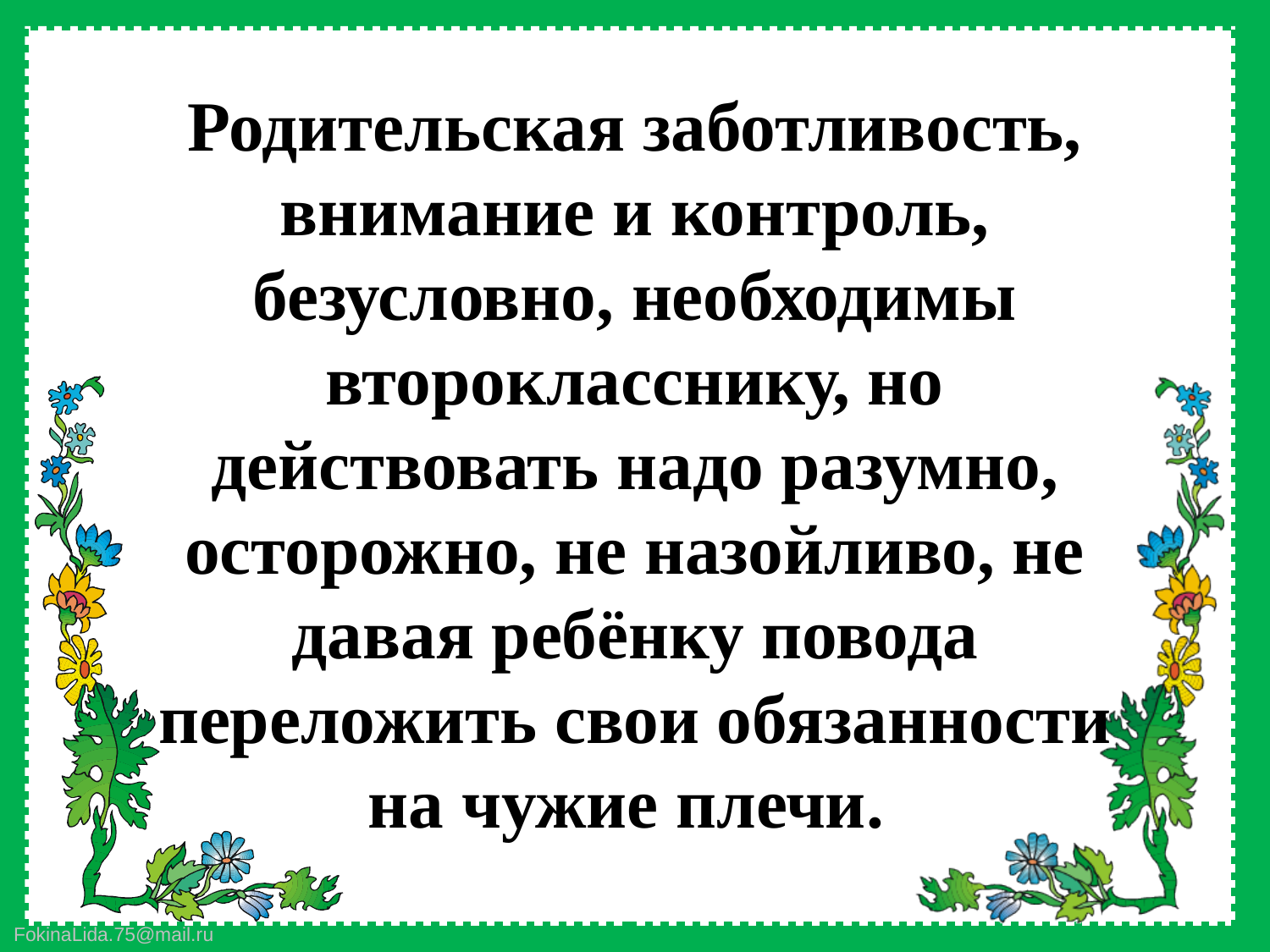

Родительская заботливость, внимание и контроль, безусловно, необходимы второкласснику, но действовать надо разумно, осторожно, не назойливо, не давая ребёнку повода переложить свои обязанности на чужие плечи.